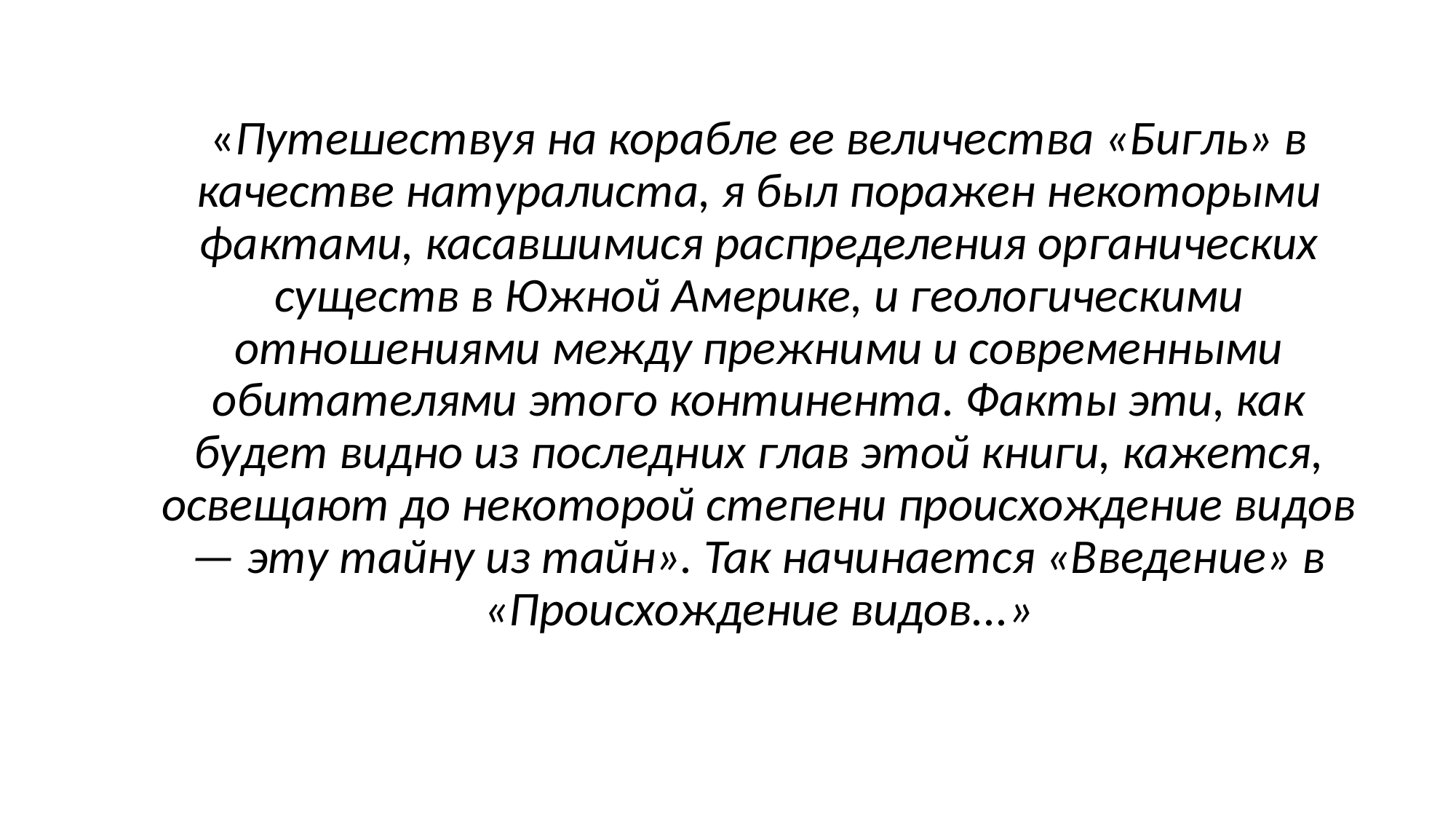

«Путешествуя на корабле ее величества «Бигль» в качестве натуралиста, я был поражен некоторыми фактами, касавшимися распределения органических существ в Южной Америке, и геологическими отношениями между прежними и современными обитателями этого континента. Факты эти, как будет видно из последних глав этой книги, кажется, освещают до некоторой степени происхождение видов — эту тайну из тайн». Так начинается «Введение» в «Происхождение видов...»